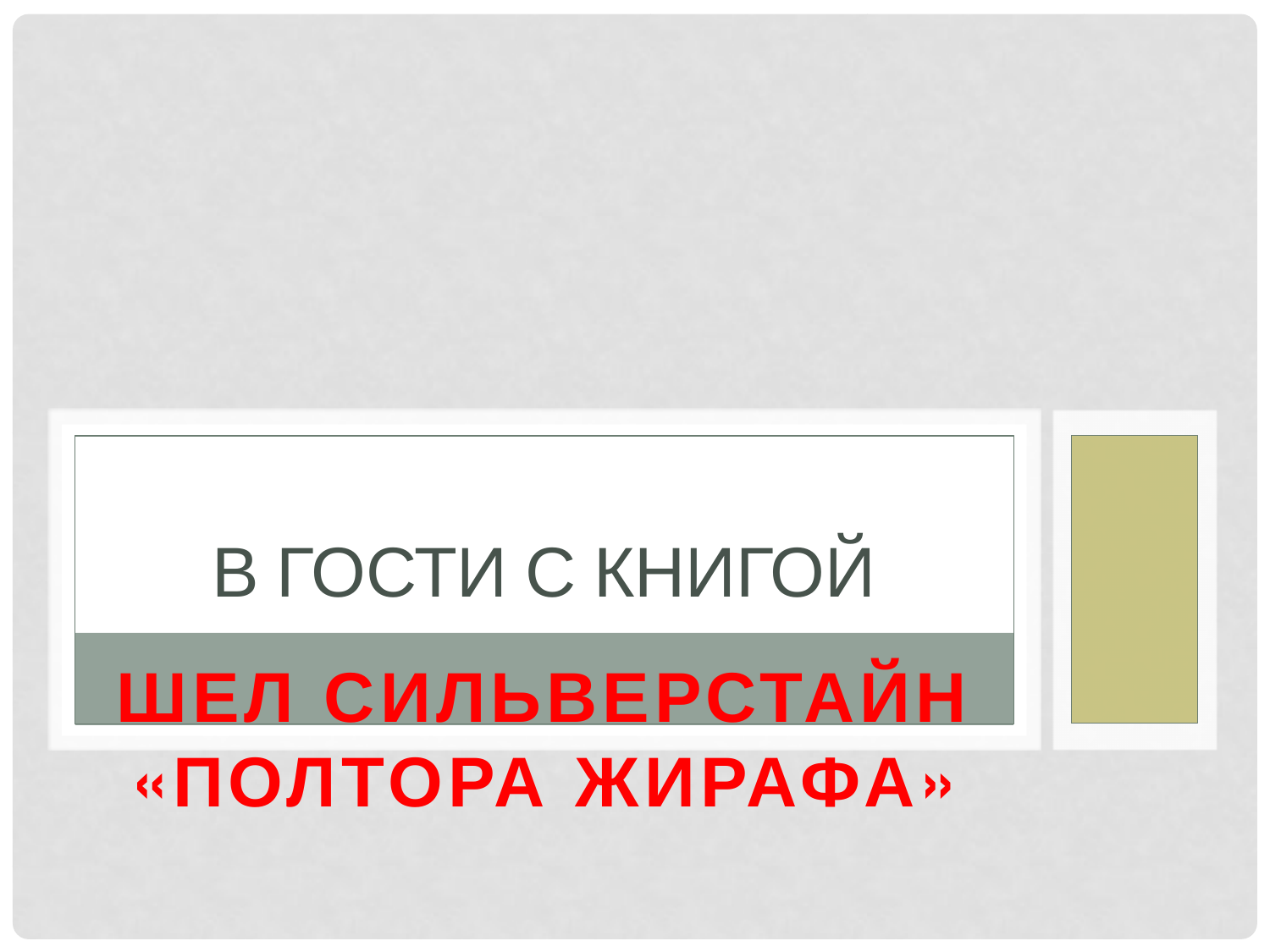

# В ГОСТИ С КНИГОЙ
ШЕЛ СИЛЬВЕРСТАЙН «ПОЛТОРА ЖИРАФА»